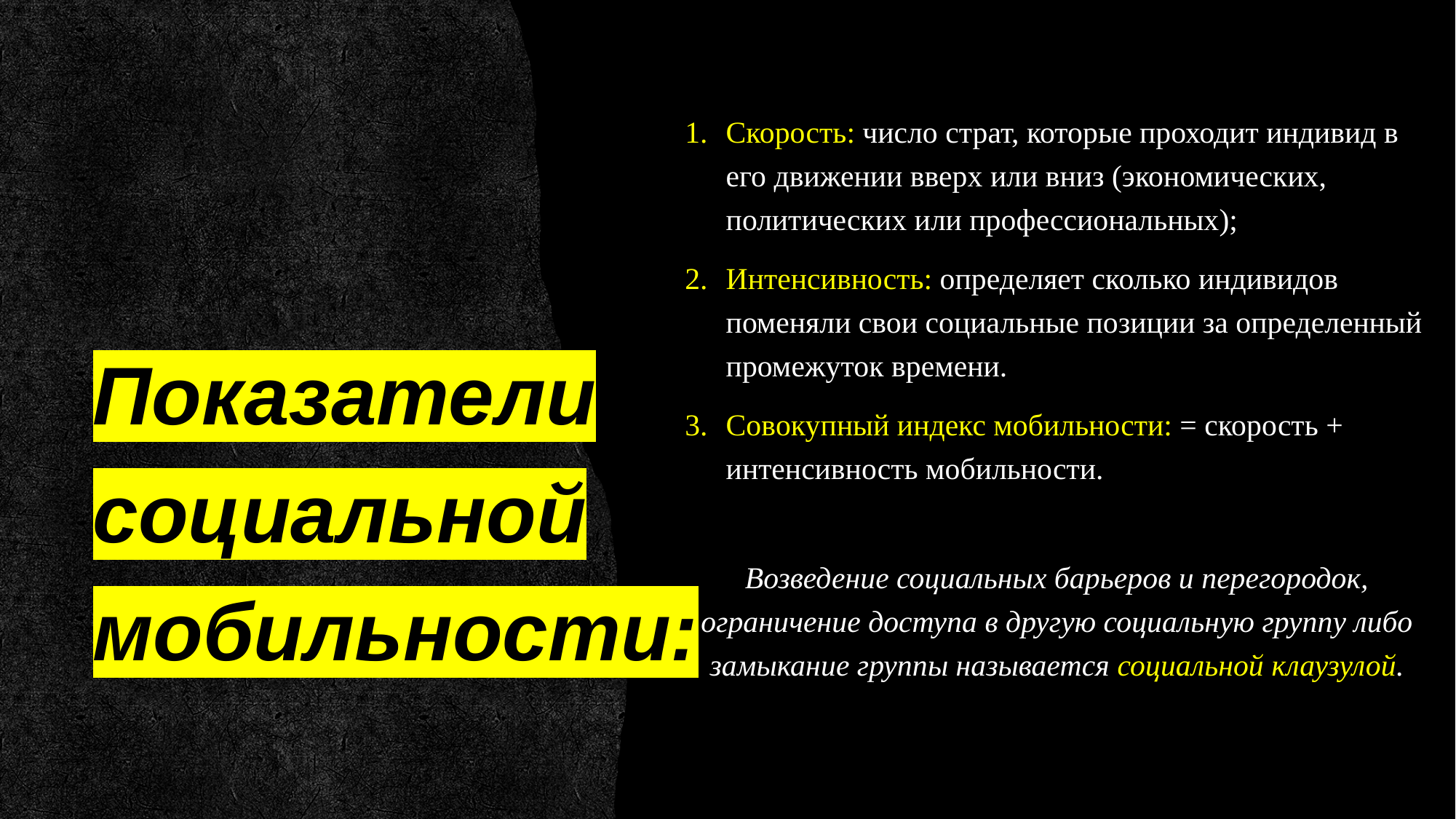

Скорость: число страт, которые проходит индивид в его движении вверх или вниз (экономических, политических или профессиональных);
Интенсивность: определяет сколько индивидов поменяли свои социальные позиции за определенный промежуток времени.
Совокупный индекс мобильности: = скорость + интенсивность мобильности.

Возведение социальных барьеров и перегородок, ограничение доступа в другую социальную группу либо замыкание группы называется социальной клаузулой.
# Показатели социальной мобильности: